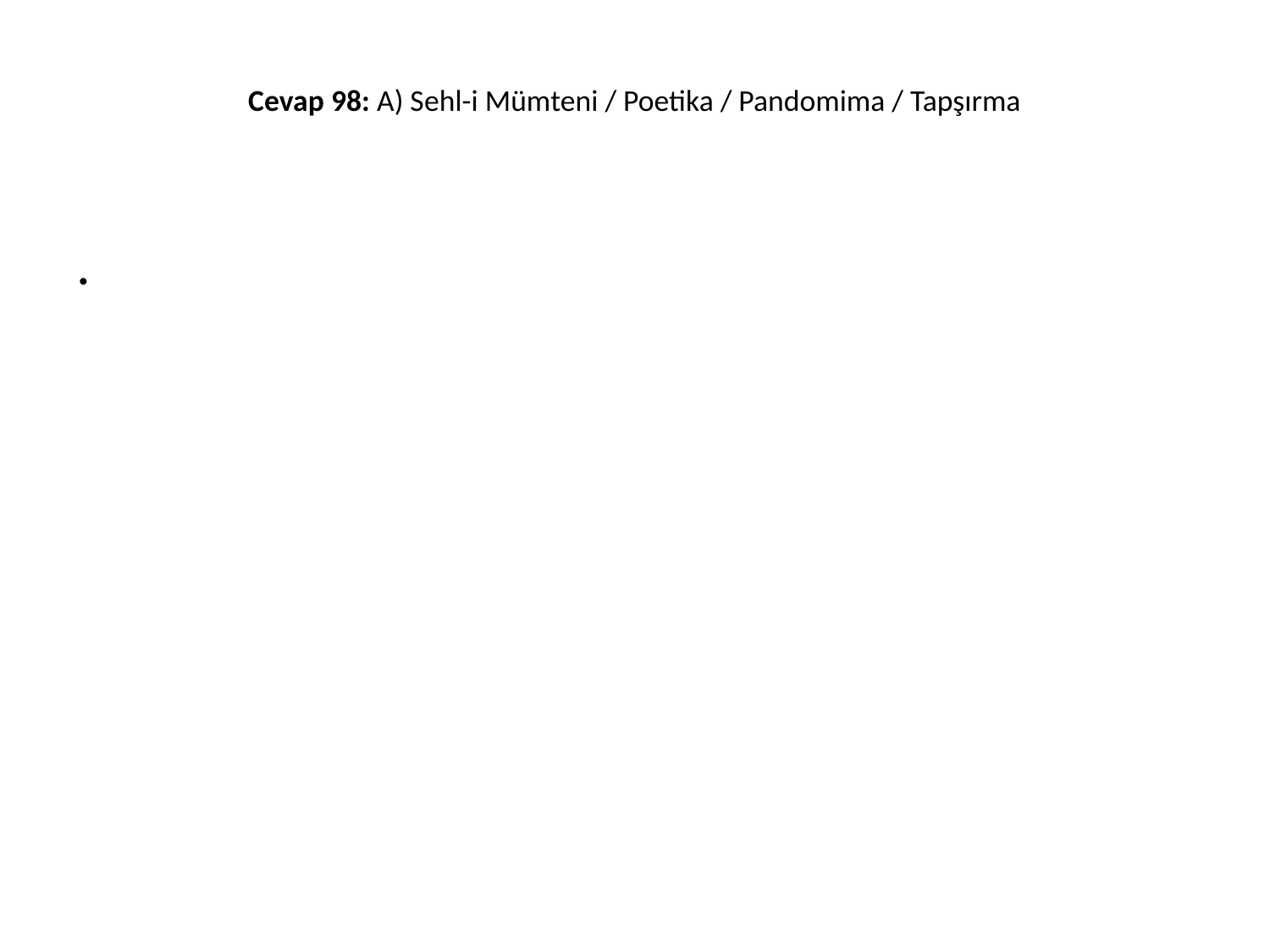

# Cevap 98: A) Sehl-i Mümteni / Poetika / Pandomima / Tapşırma
.